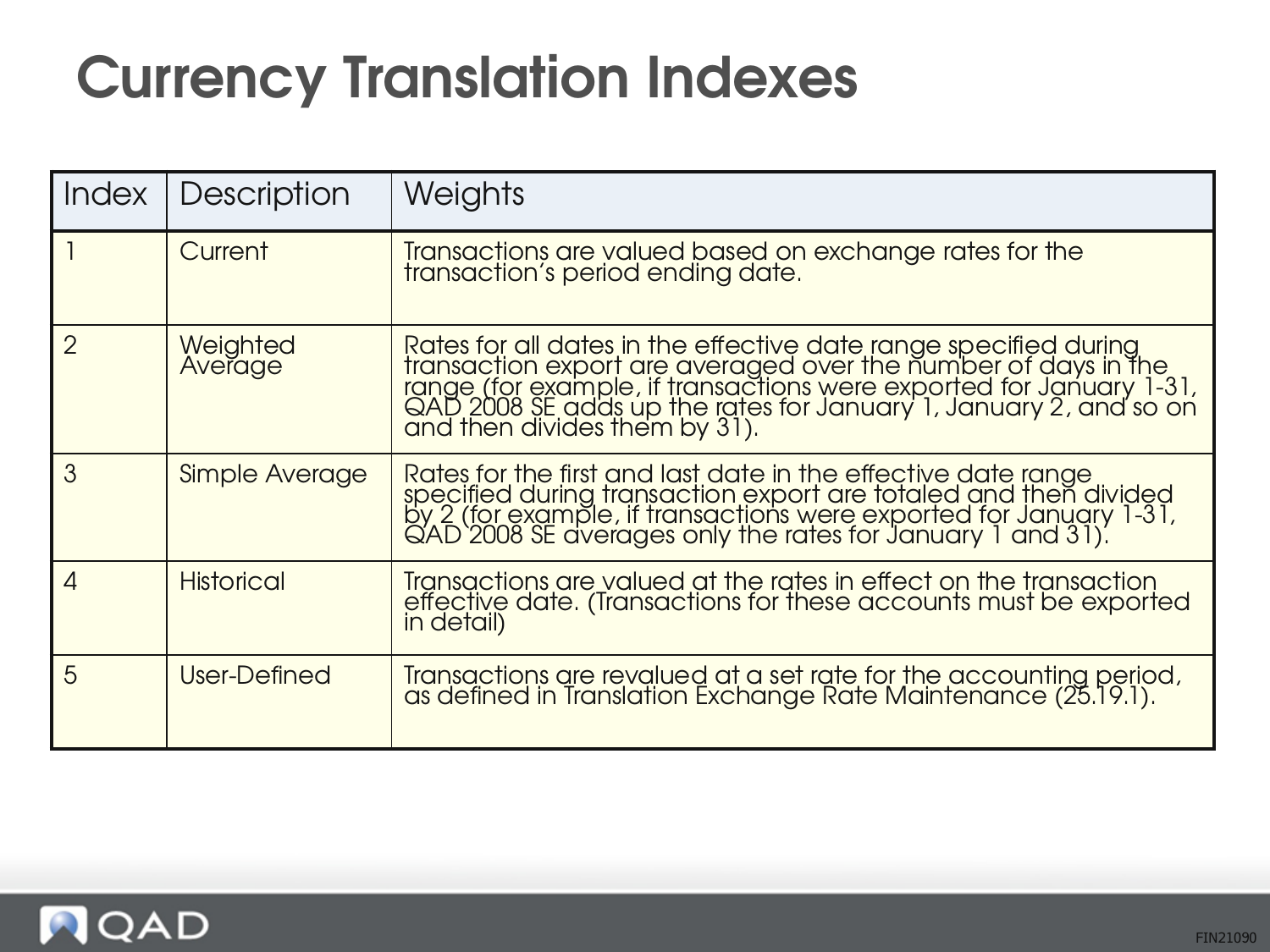

# Currency Translation Indexes
| Index | Description | Weights |
| --- | --- | --- |
| 1 | Current | Transactions are valued based on exchange rates for the transaction’s period ending date. |
| 2 | Weighted Average | Rates for all dates in the effective date range specified during transaction export are averaged over the number of days in the range (for example, if transactions were exported for January 1-31, QAD 2008 SE adds up the rates for January 1, January 2, and so on and then divides them by 31). |
| 3 | Simple Average | Rates for the first and last date in the effective date range specified during transaction export are totaled and then divided by 2 (for example, if transactions were exported for January 1-31, QAD 2008 SE averages only the rates for January 1 and 31). |
| 4 | Historical | Transactions are valued at the rates in effect on the transaction effective date. (Transactions for these accounts must be exported in detail) |
| 5 | User-Defined | Transactions are revalued at a set rate for the accounting period, as defined in Translation Exchange Rate Maintenance (25.19.1). |
FIN21090